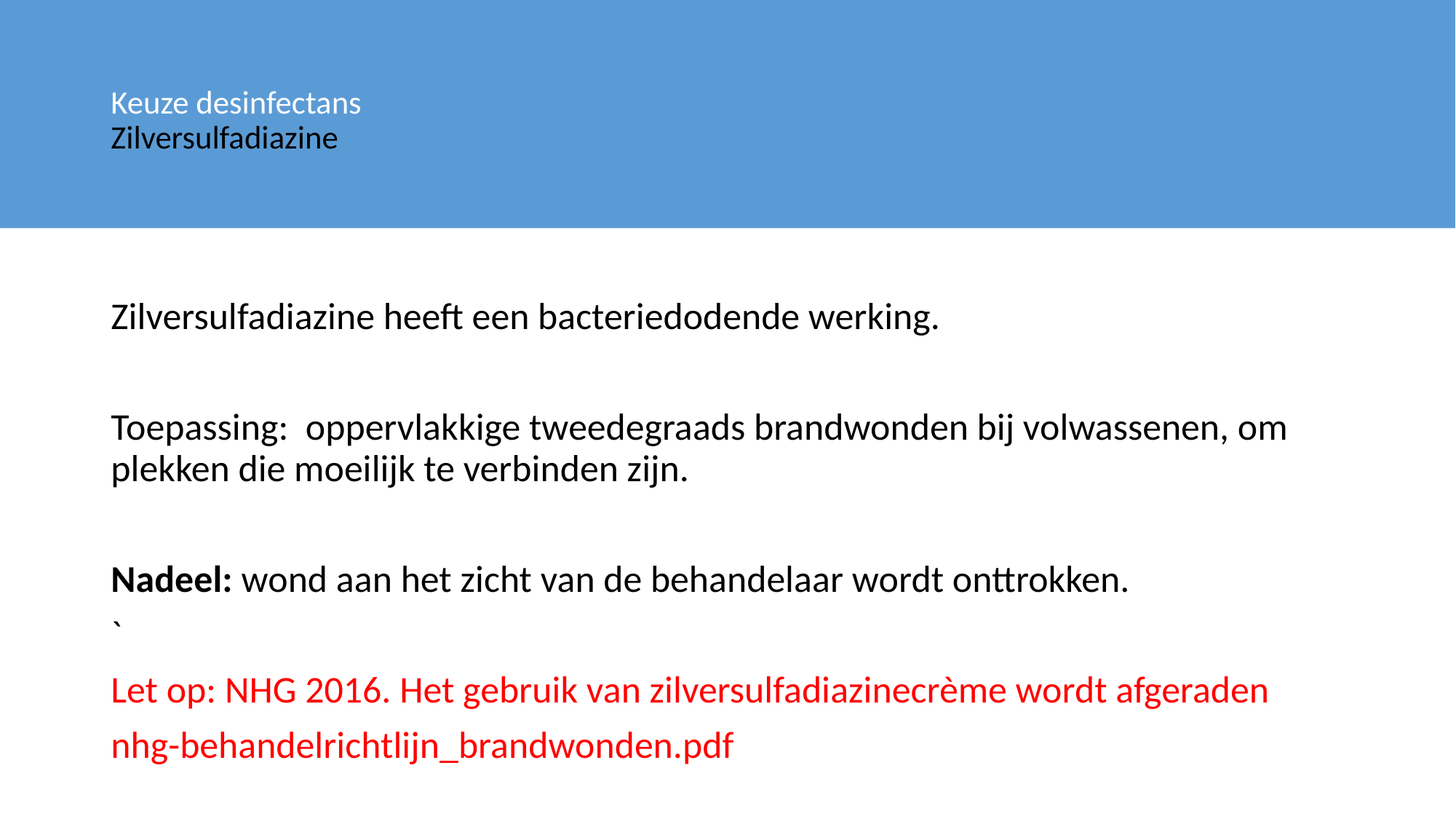

# Keuze desinfectans Zilversulfadiazine
Zilversulfadiazine heeft een bacteriedodende werking.

Toepassing:  oppervlakkige tweedegraads brandwonden bij volwassenen, om plekken die moeilijk te verbinden zijn.

Nadeel: wond aan het zicht van de behandelaar wordt onttrokken.
`
Let op: NHG 2016. Het gebruik van zilversulfadiazinecrème wordt afgeraden
nhg-behandelrichtlijn_brandwonden.pdf